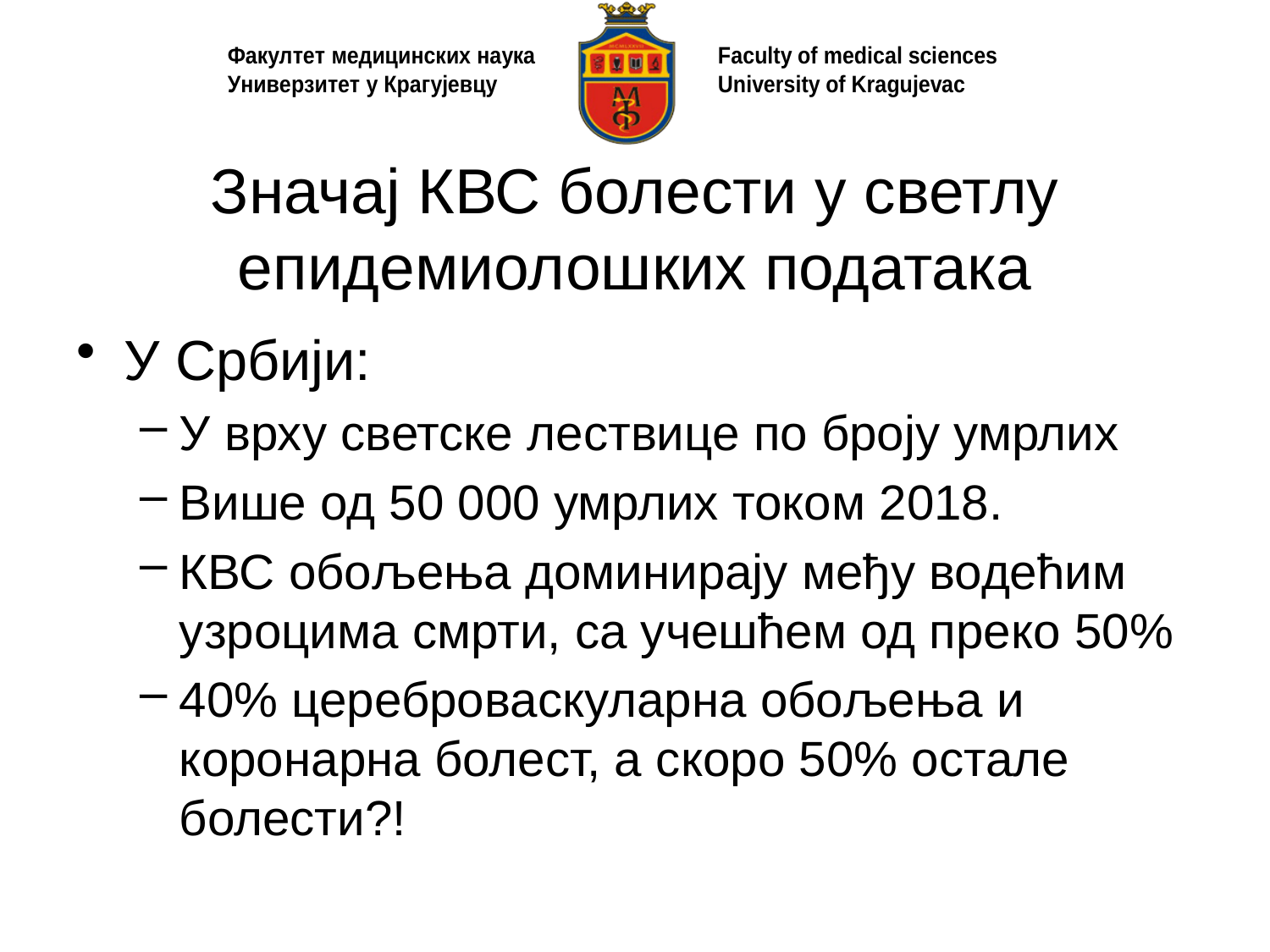

# Значај КВС болести у светлу епидемиолошких података
У Србији:
У врху светске лествице по броју умрлих
Више од 50 000 умрлих током 2018.
КВС обољења доминирају међу водећим узроцима смрти, са учешћем од преко 50%
40% цереброваскуларна обољења и коронарна болест, а скоро 50% остале болести?!